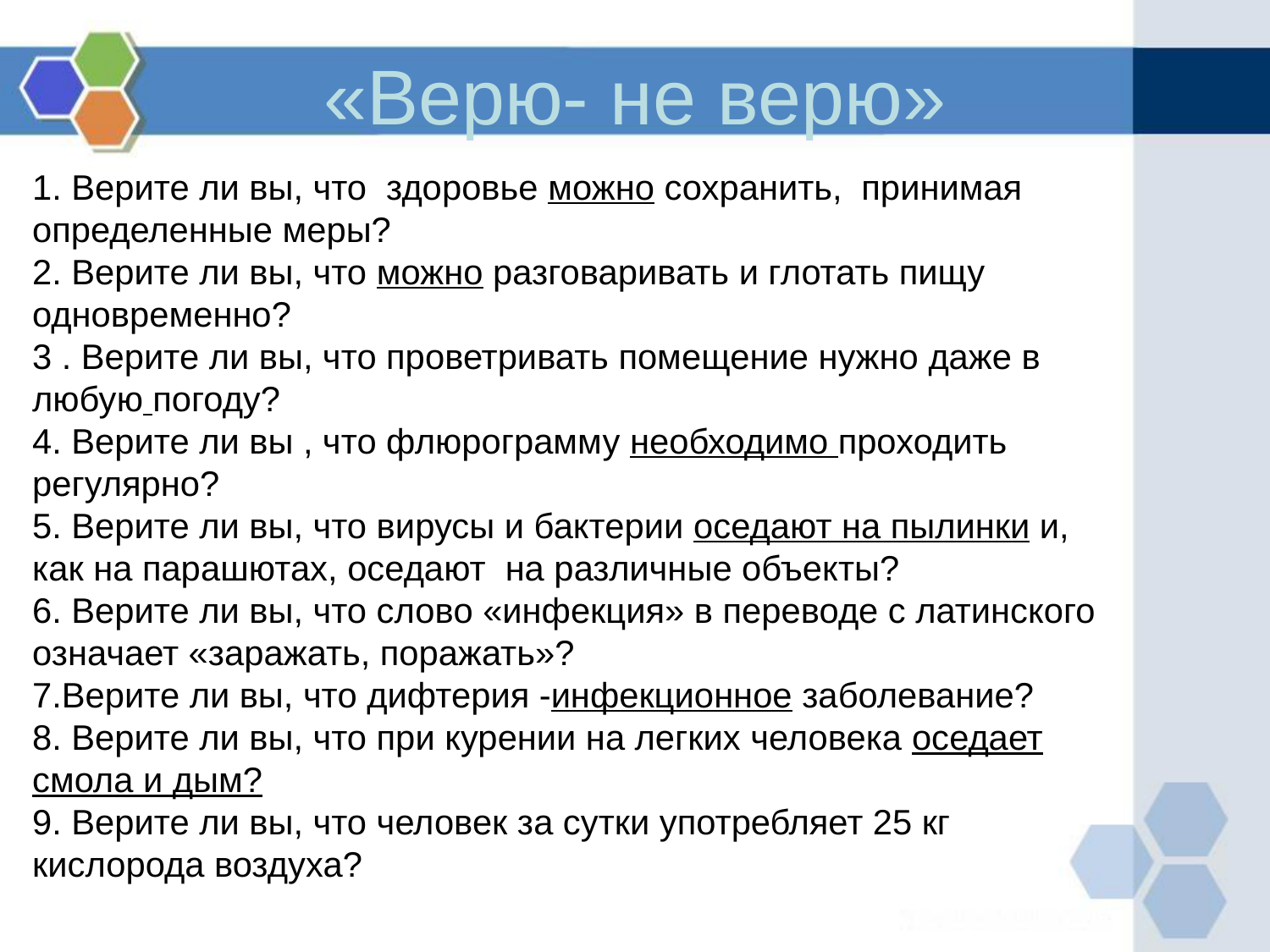

# «Верю- не верю»
1. Верите ли вы, что  здоровье можно сохранить,  принимая определенные меры?
2. Верите ли вы, что можно разговаривать и глотать пищу одновременно?
3 . Верите ли вы, что проветривать помещение нужно даже в любую погоду?
4. Верите ли вы , что флюрограмму необходимо проходить регулярно?
5. Верите ли вы, что вирусы и бактерии оседают на пылинки и,  как на парашютах, оседают  на различные объекты?
6. Верите ли вы, что слово «инфекция» в переводе с латинского означает «заражать, поражать»?
7.Верите ли вы, что дифтерия -инфекционное заболевание?
8. Верите ли вы, что при курении на легких человека оседает смола и дым?
9. Верите ли вы, что человек за сутки употребляет 25 кг кислорода воздуха?